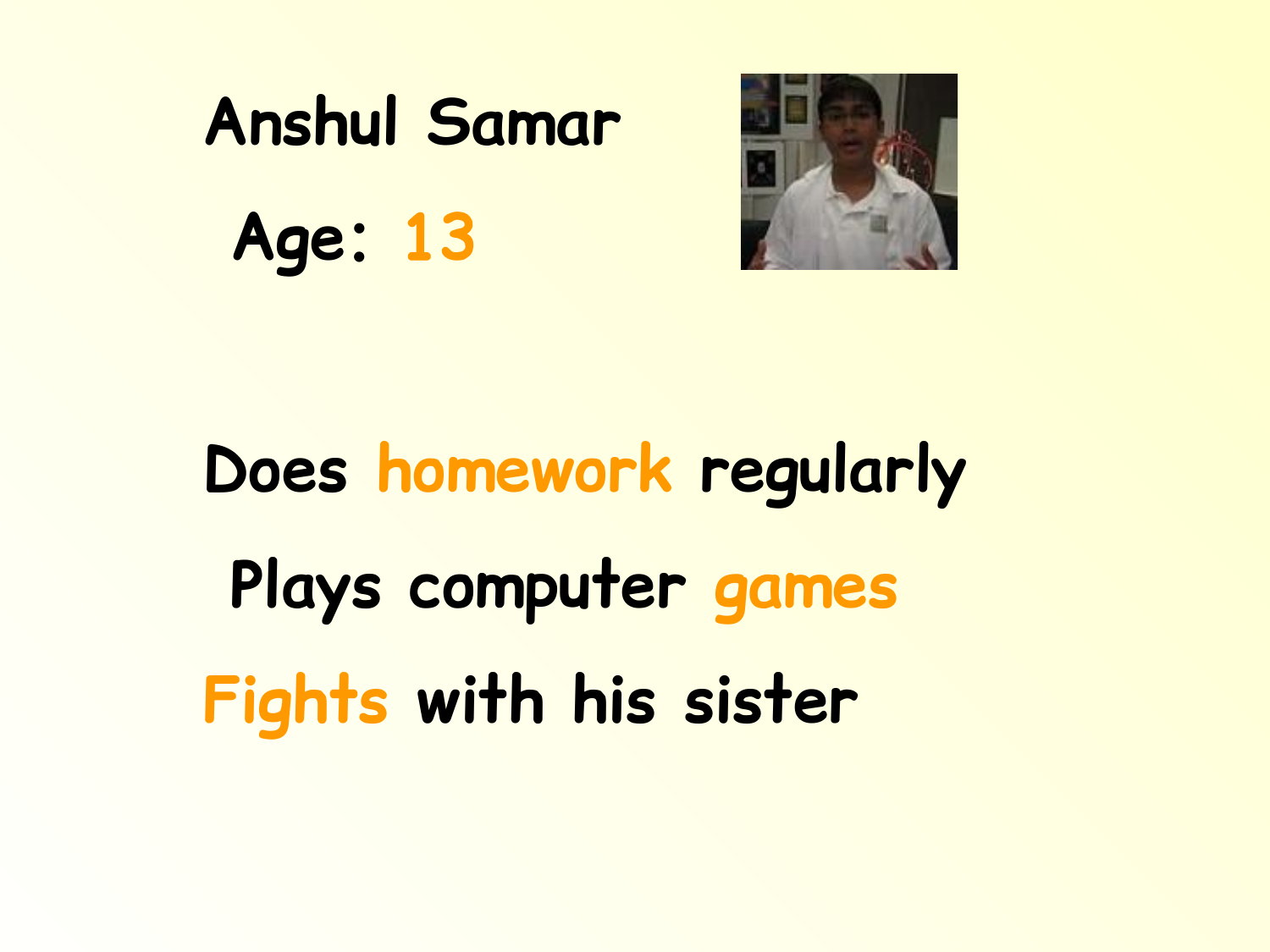

Anshul Samar  Age: 13

Does homework regularly  Plays computer games  Fights with his sister